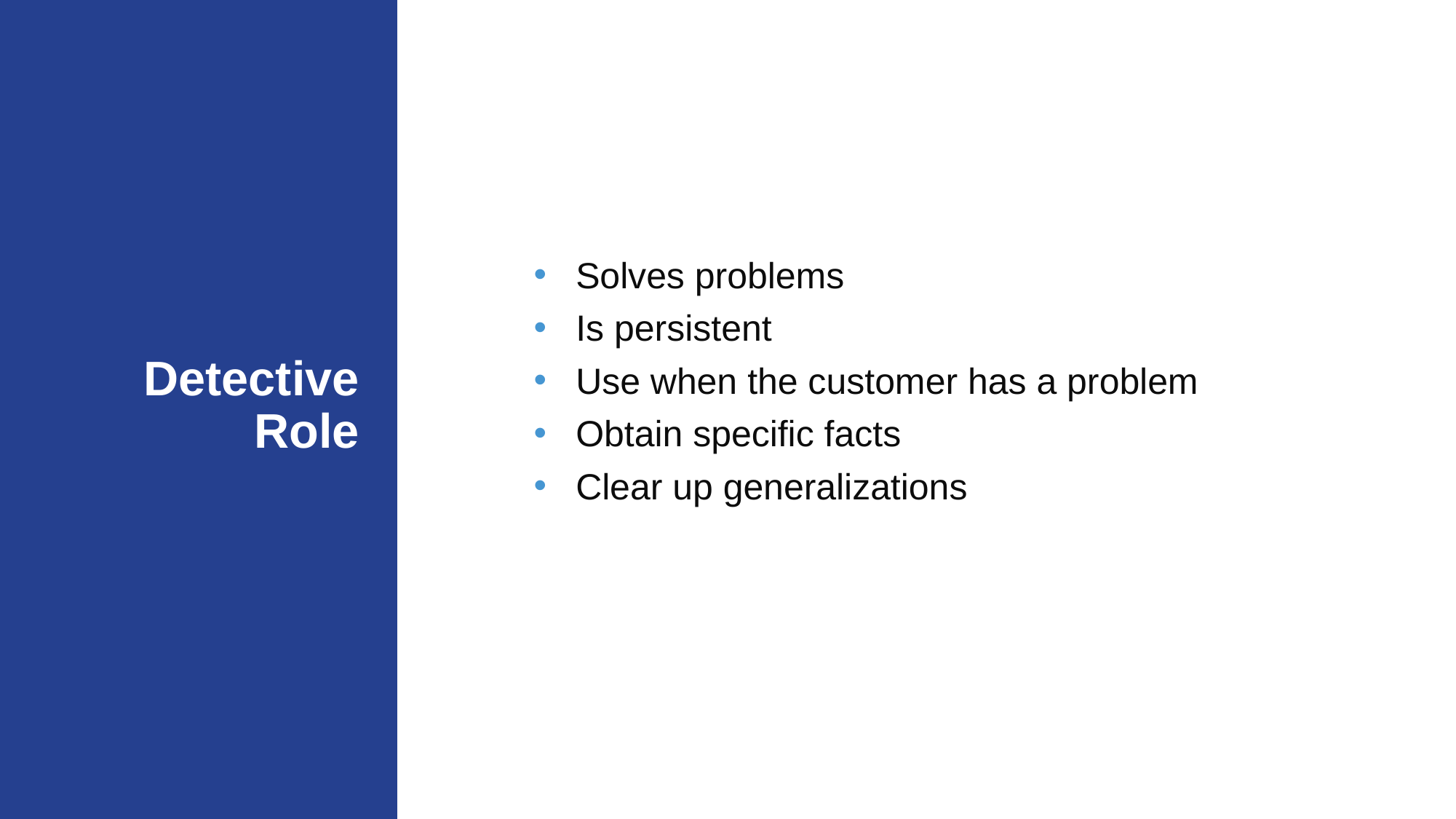

Solves problems
Is persistent
Use when the customer has a problem
Obtain specific facts
Clear up generalizations

# Detective Role